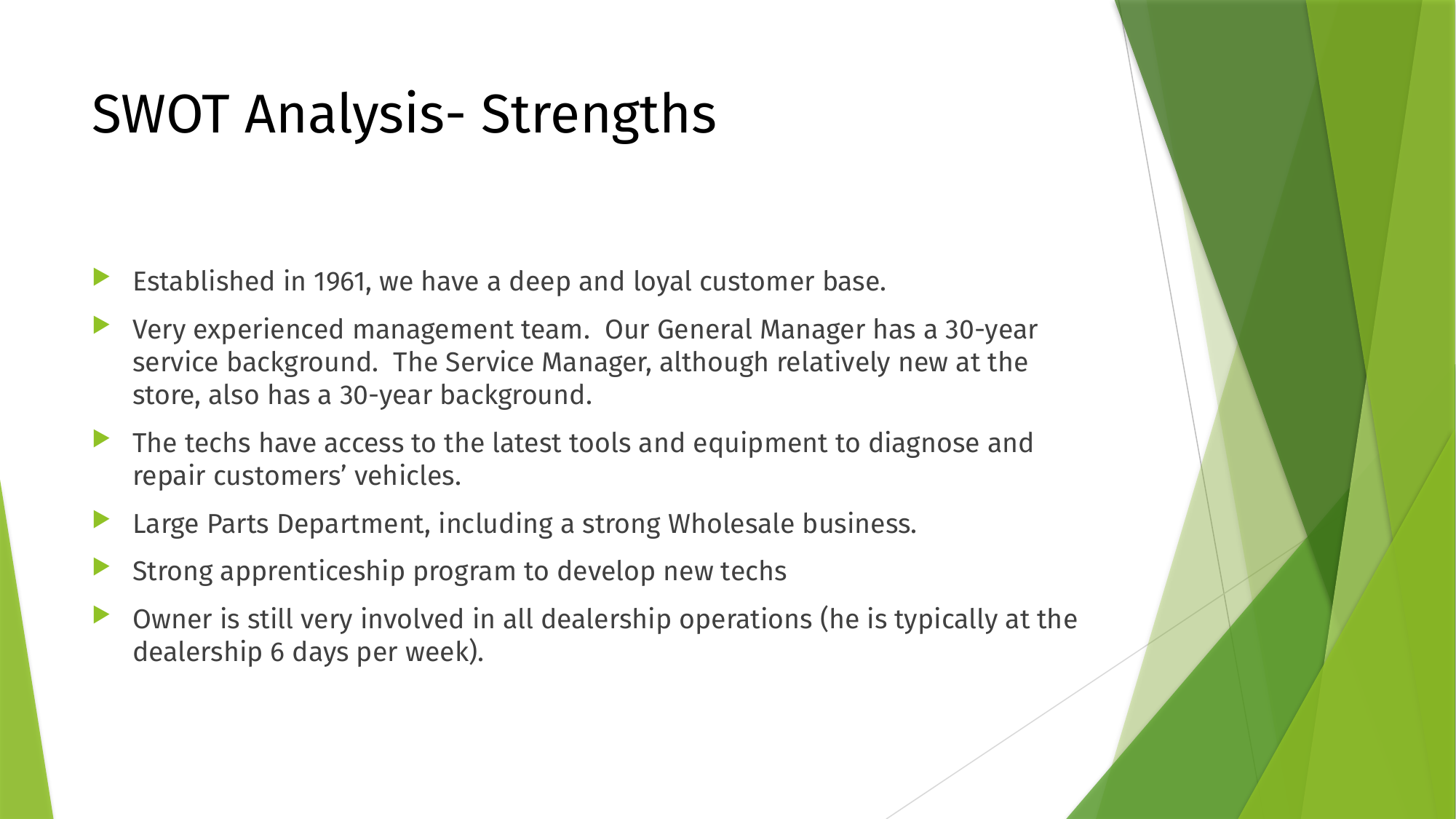

# SWOT Analysis- Strengths
Established in 1961, we have a deep and loyal customer base.
Very experienced management team.  Our General Manager has a 30-year service background.  The Service Manager, although relatively new at the store, also has a 30-year background.
The techs have access to the latest tools and equipment to diagnose and repair customers’ vehicles.
Large Parts Department, including a strong Wholesale business.
Strong apprenticeship program to develop new techs
Owner is still very involved in all dealership operations (he is typically at the dealership 6 days per week).